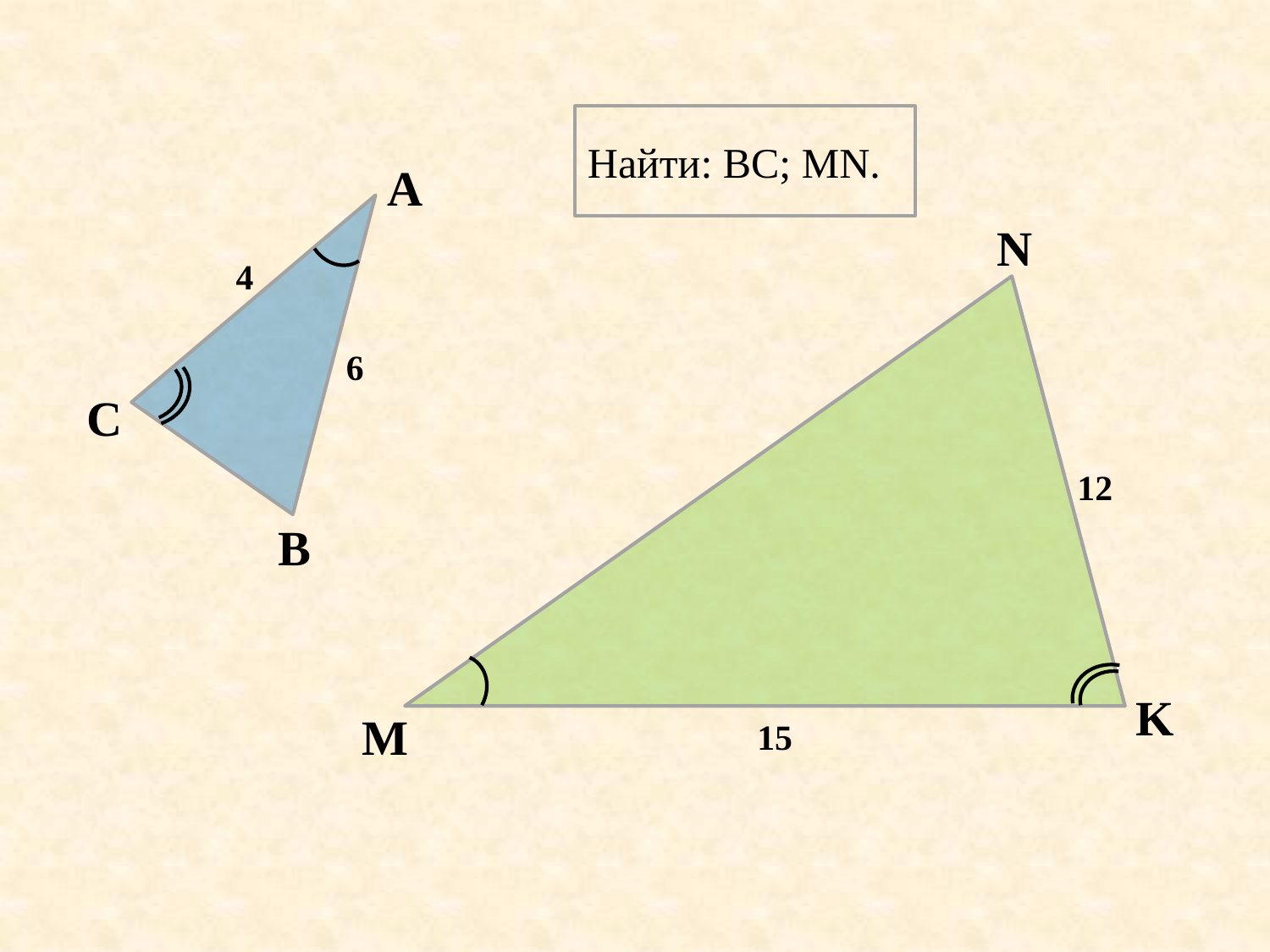

Найти: BC; MN.
A

N
4

6

C
12
B

K
M
15